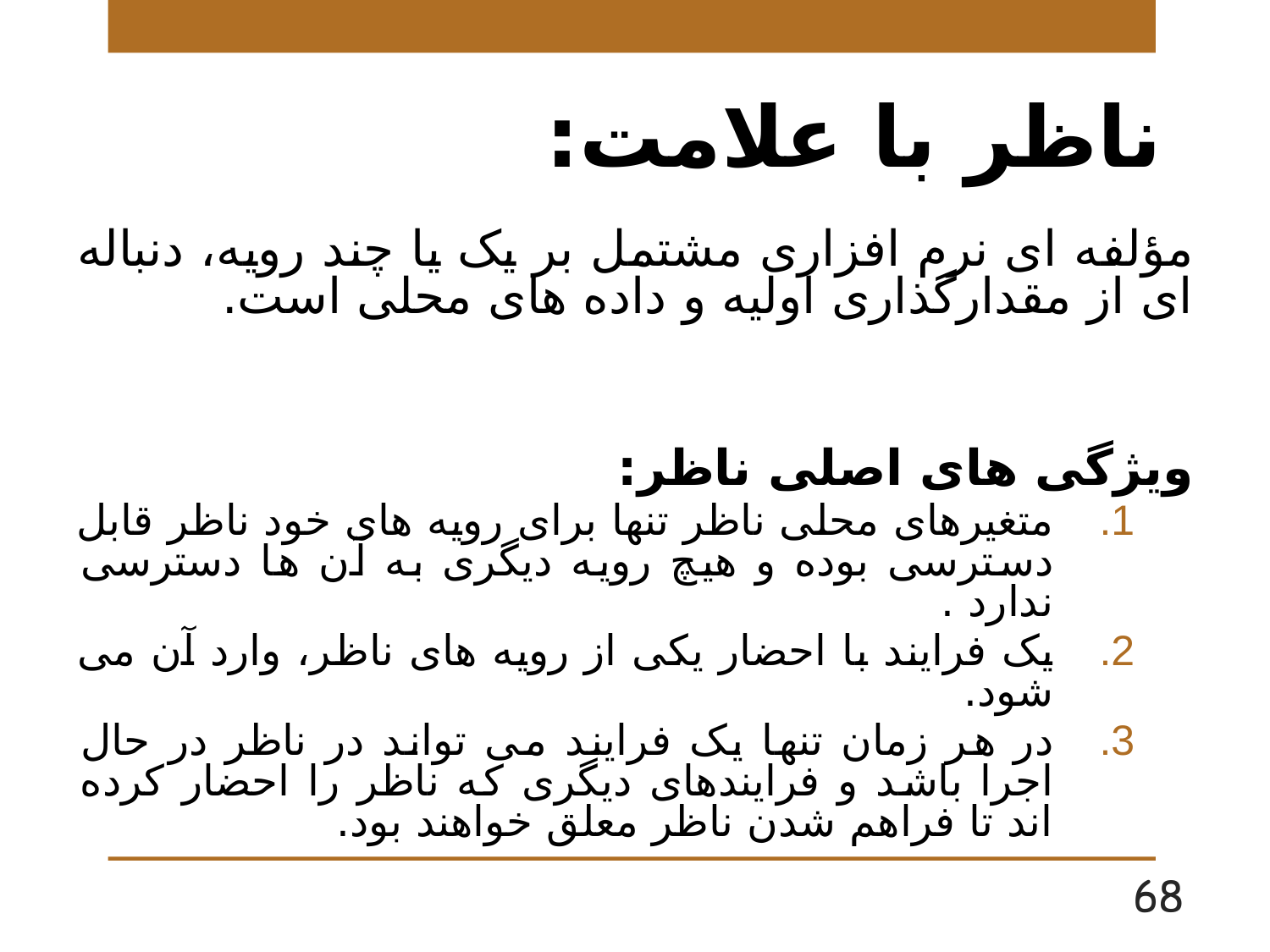

# ناظر با علامت:
مؤلفه ای نرم افزاری مشتمل بر یک یا چند رویه، دنباله ای از مقدارگذاری اولیه و داده های محلی است.

ویژگی های اصلی ناظر:
متغیرهای محلی ناظر تنها برای رویه های خود ناظر قابل دسترسی بوده و هیچ رویه دیگری به آن ها دسترسی ندارد .
یک فرایند با احضار یکی از رویه های ناظر، وارد آن می شود.
در هر زمان تنها یک فرایند می تواند در ناظر در حال اجرا باشد و فرایندهای دیگری که ناظر را احضار کرده اند تا فراهم شدن ناظر معلق خواهند بود.
68